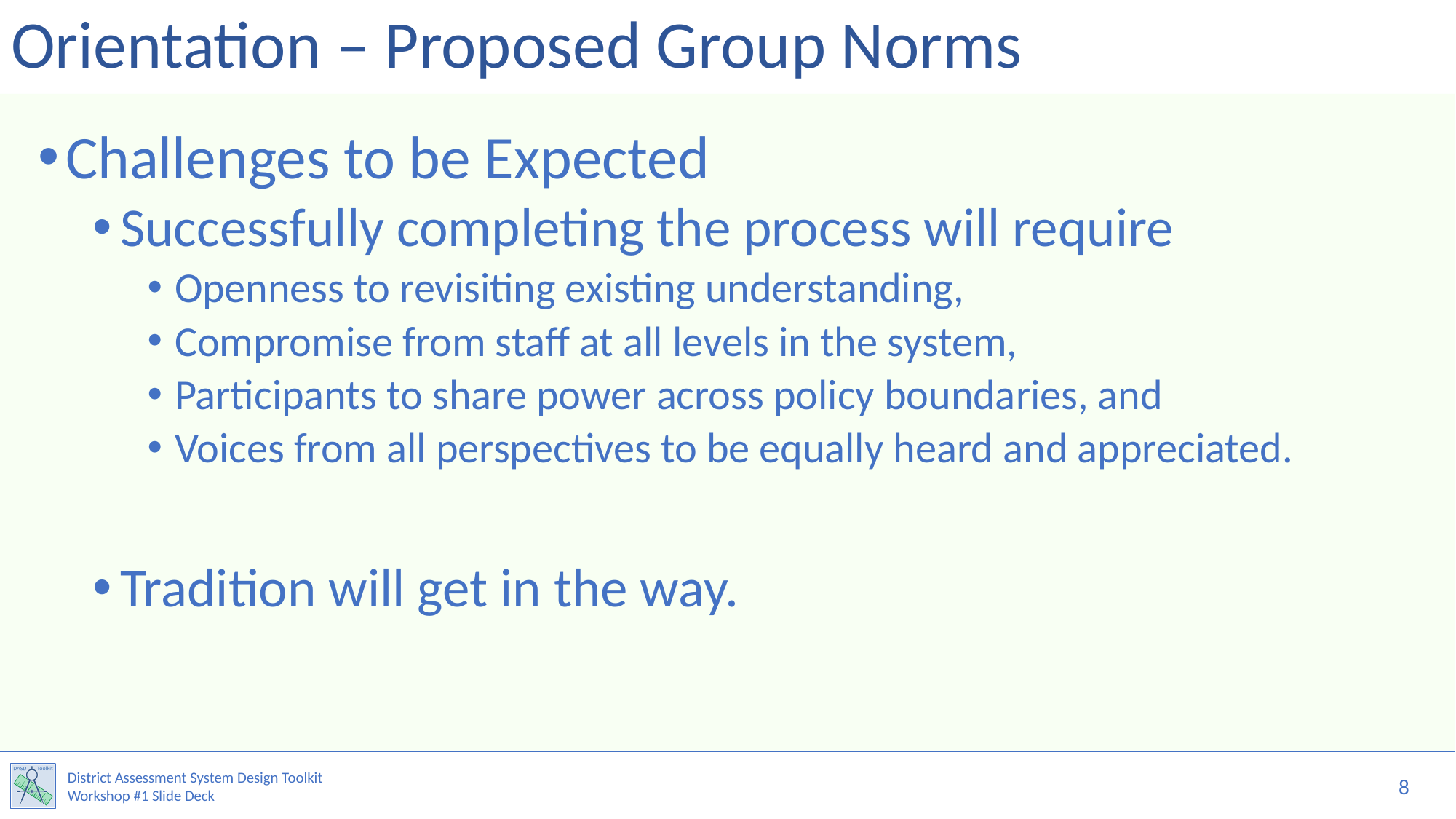

# Orientation – Proposed Group Norms
Challenges to be Expected
Successfully completing the process will require
Openness to revisiting existing understanding,
Compromise from staff at all levels in the system,
Participants to share power across policy boundaries, and
Voices from all perspectives to be equally heard and appreciated.

Tradition will get in the way.